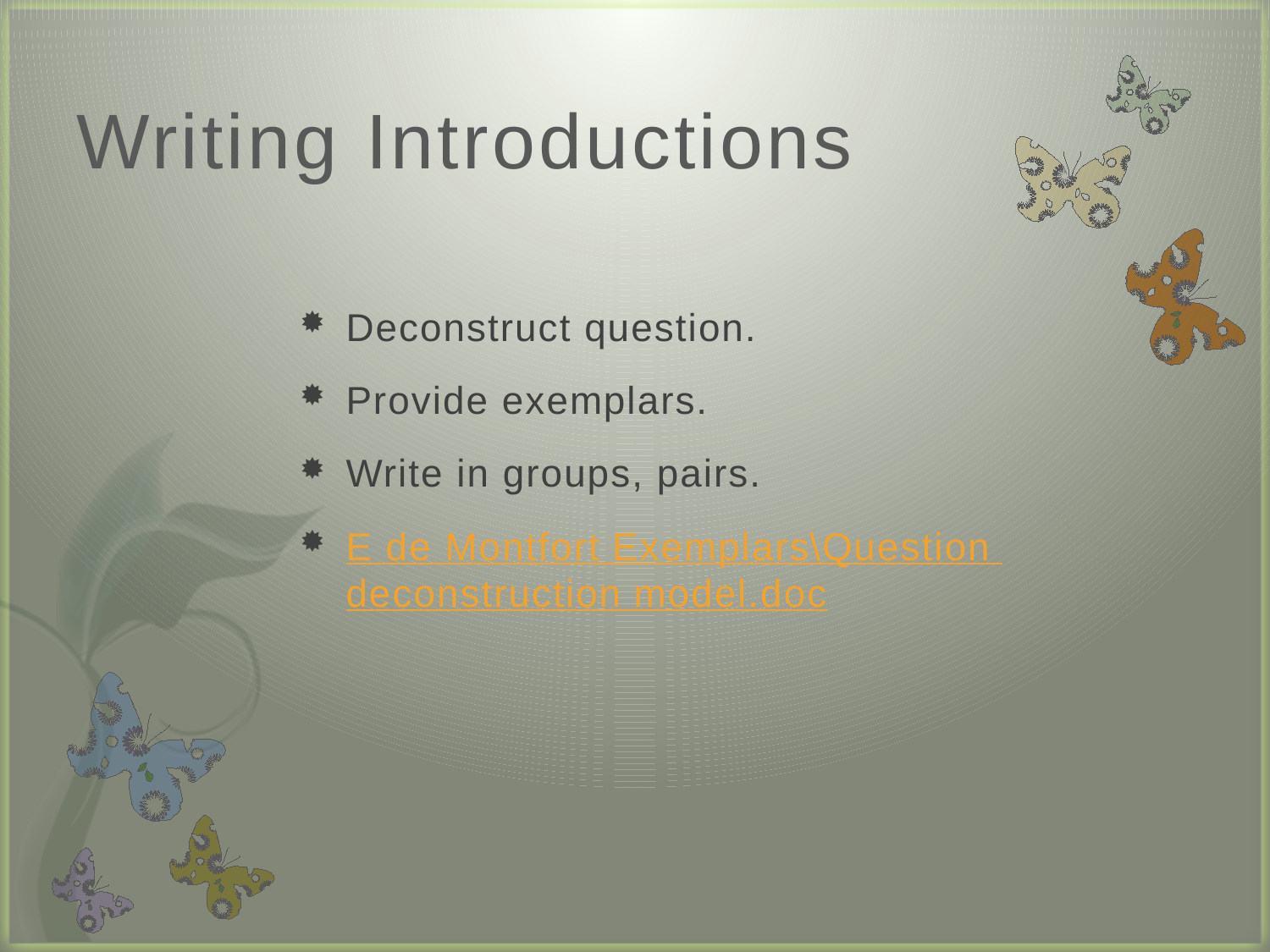

# Writing Introductions
Deconstruct question.
Provide exemplars.
Write in groups, pairs.
E de Montfort Exemplars\Question deconstruction model.doc